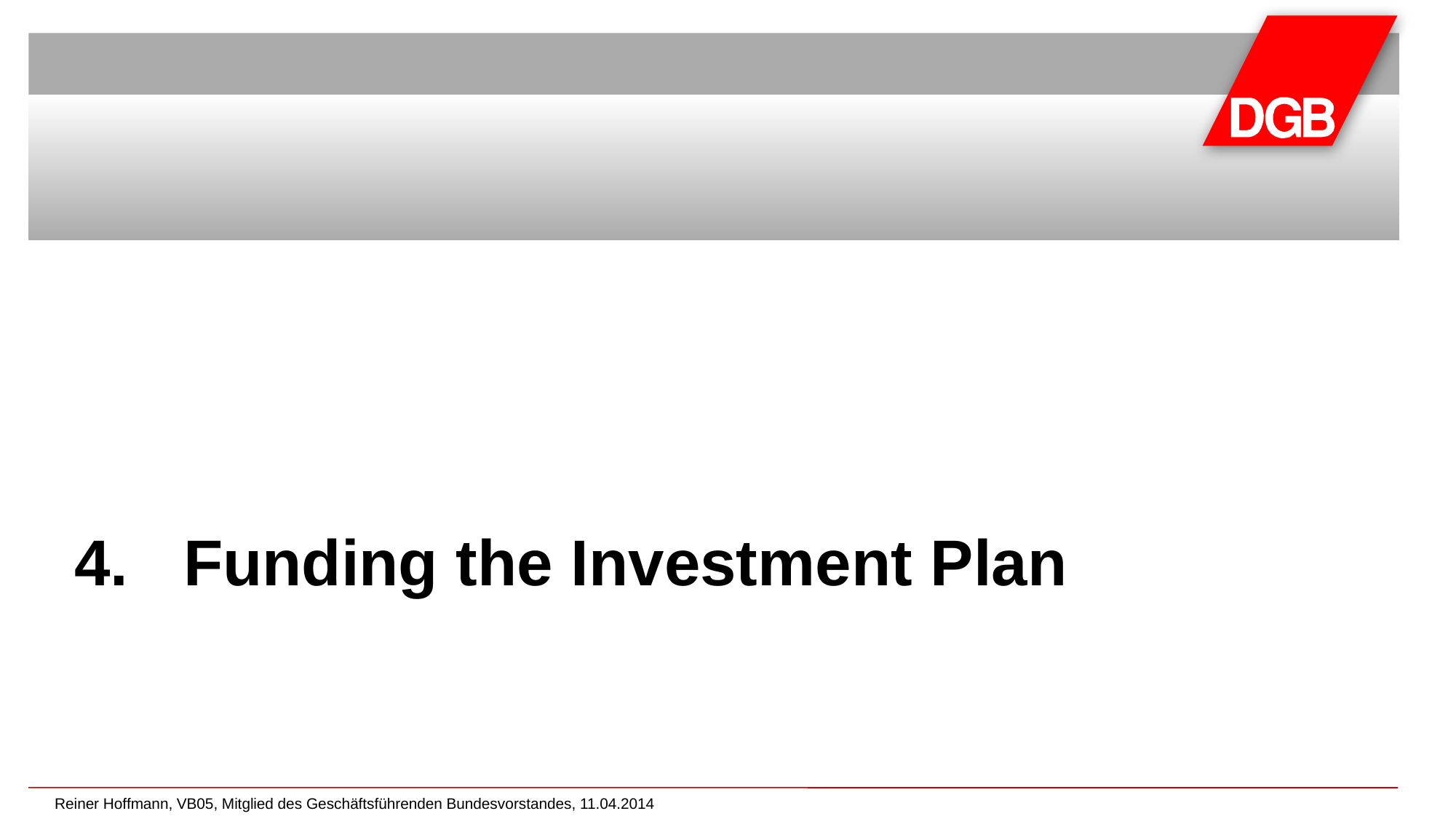

# 4.	Funding the Investment Plan
Reiner Hoffmann, VB05, Mitglied des Geschäftsführenden Bundesvorstandes, 11.04.2014